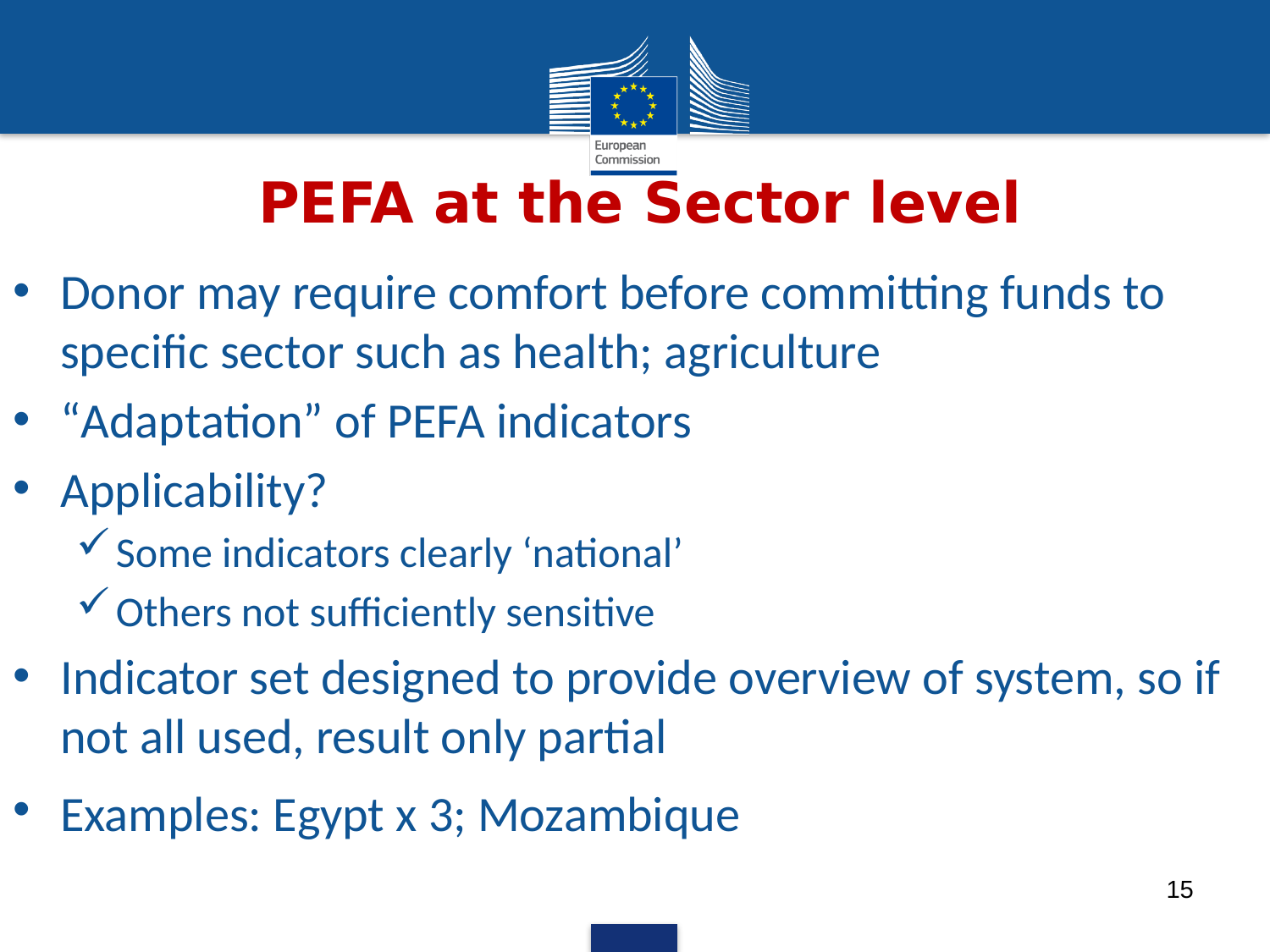

# PEFA at the Sector level
Donor may require comfort before committing funds to specific sector such as health; agriculture
“Adaptation” of PEFA indicators
Applicability?
Some indicators clearly ‘national’
Others not sufficiently sensitive
Indicator set designed to provide overview of system, so if not all used, result only partial
Examples: Egypt x 3; Mozambique
15